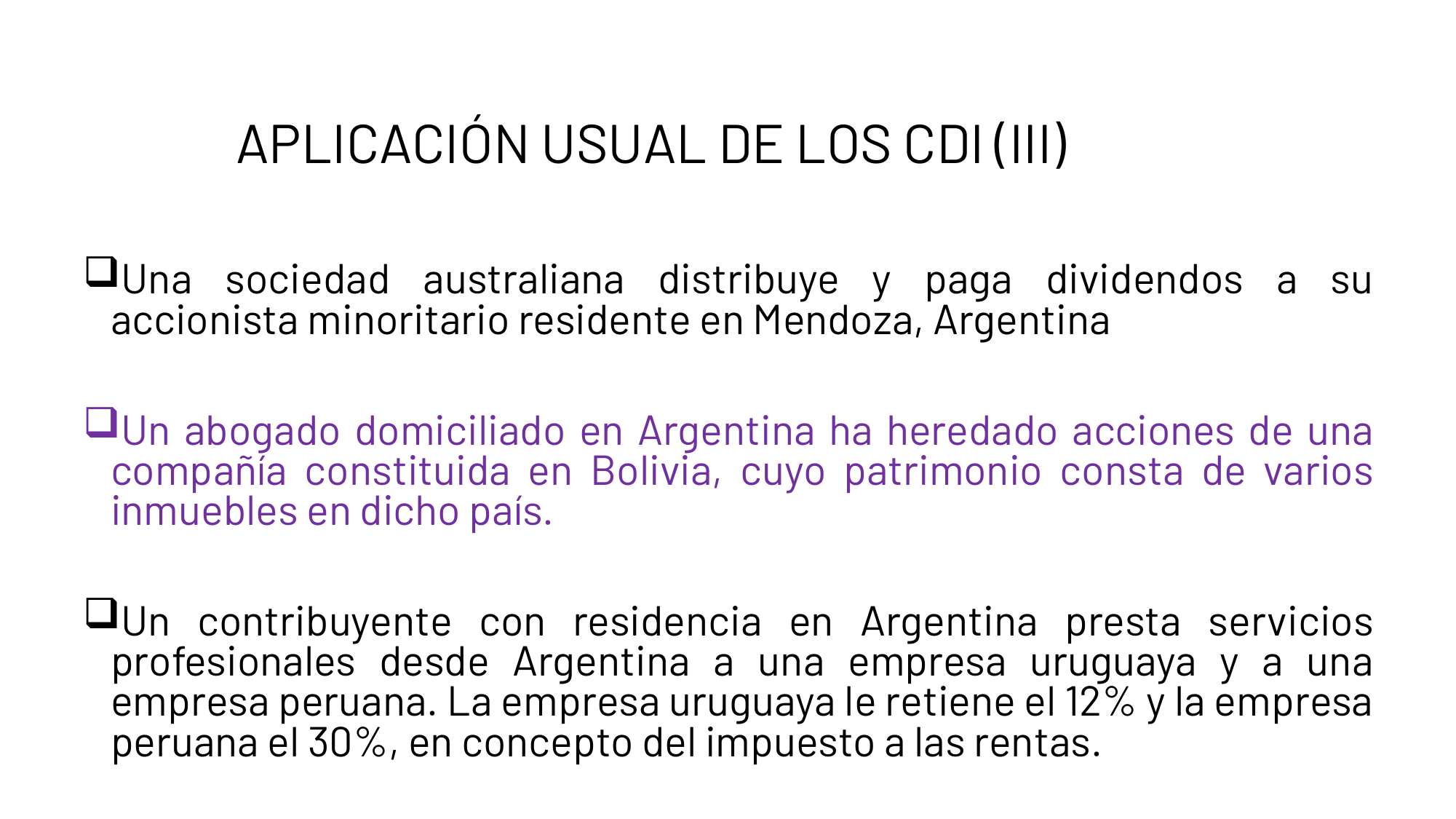

# APLICACIÓN USUAL DE LOS CDI (III)

Una sociedad australiana distribuye y paga dividendos a su accionista minoritario residente en Mendoza, Argentina

Un abogado domiciliado en Argentina ha heredado acciones de una compañía constituida en Bolivia, cuyo patrimonio consta de varios inmuebles en dicho país.

Un contribuyente con residencia en Argentina presta servicios profesionales desde Argentina a una empresa uruguaya y a una empresa peruana. La empresa uruguaya le retiene el 12% y la empresa peruana el 30%, en concepto del impuesto a las rentas.